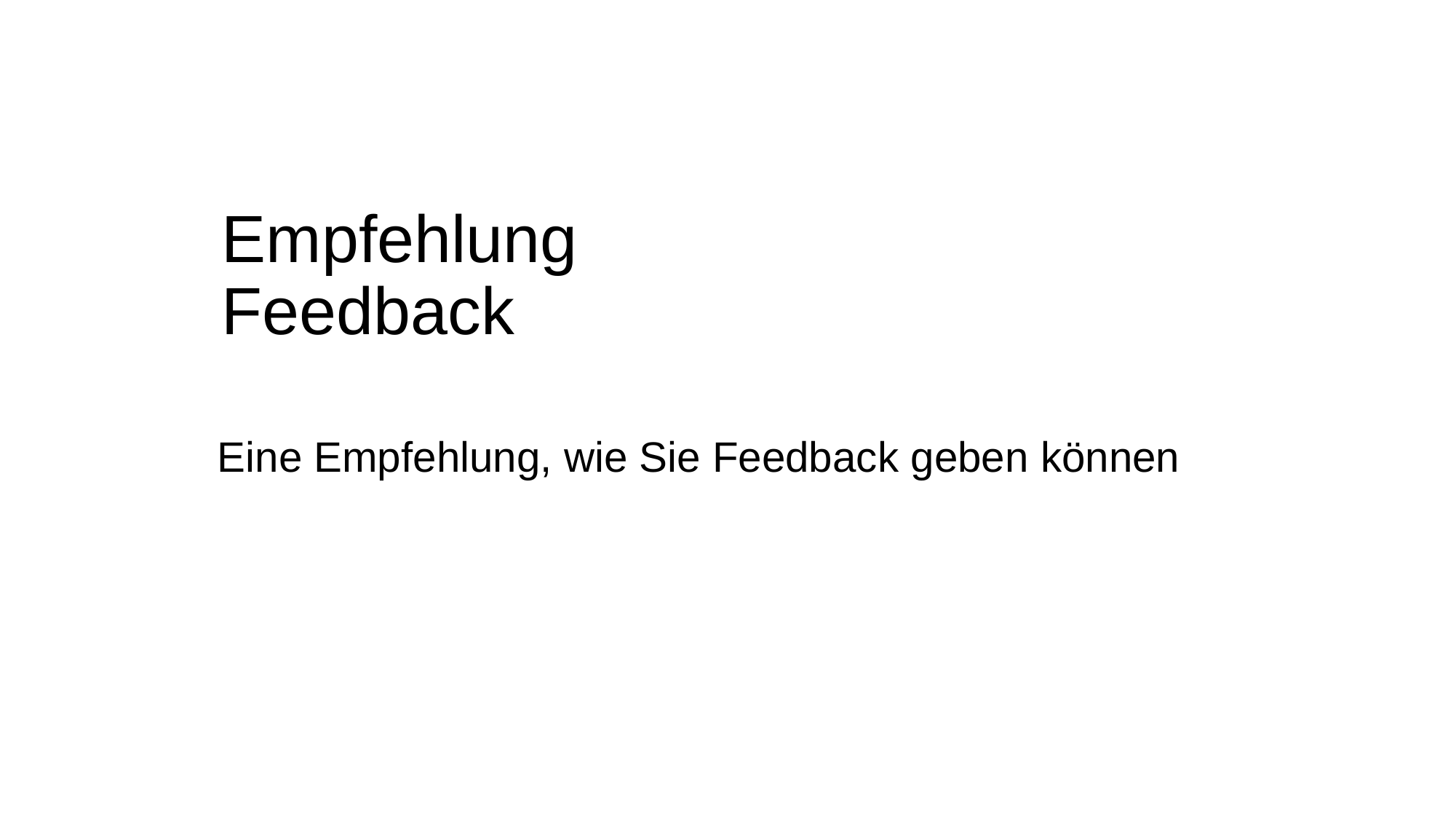

Empfehlung
Feedback
Eine Empfehlung, wie Sie Feedback geben können